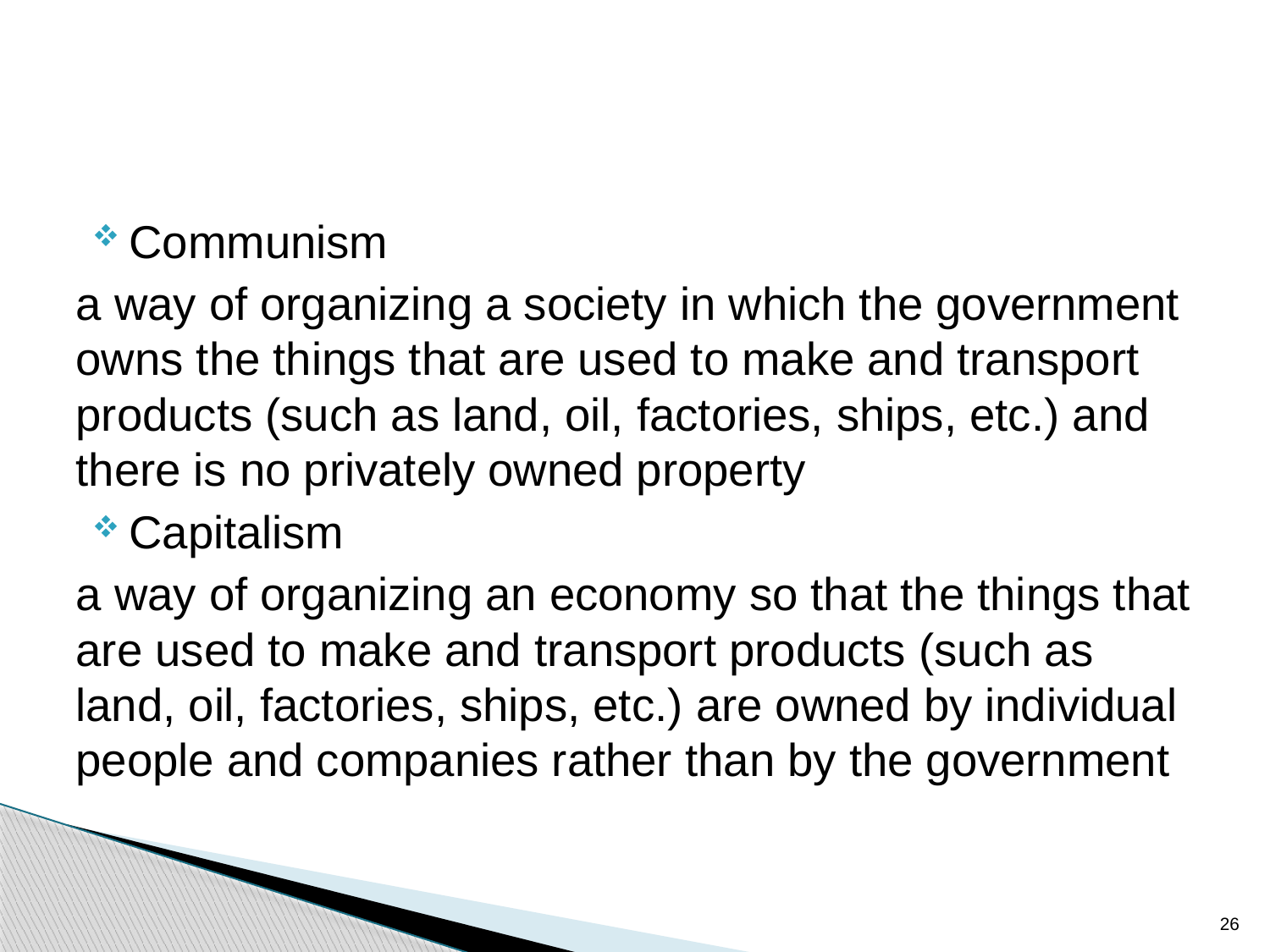

#
Communism
a way of organizing a society in which the government owns the things that are used to make and transport products (such as land, oil, factories, ships, etc.) and there is no privately owned property
Capitalism
a way of organizing an economy so that the things that are used to make and transport products (such as land, oil, factories, ships, etc.) are owned by individual people and companies rather than by the government
26